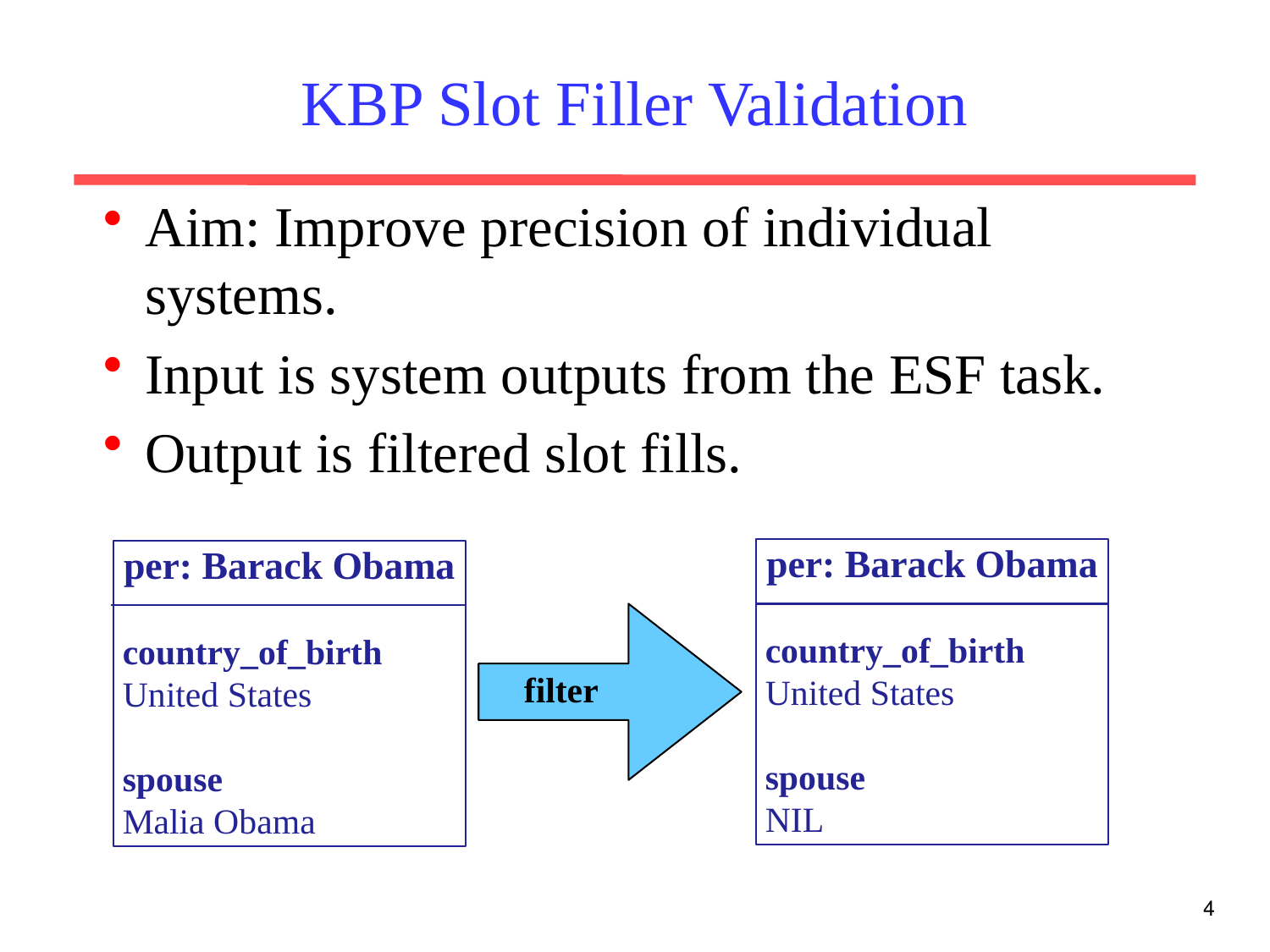

KBP Slot Filler Validation
Aim: Improve precision of individual systems.
Input is system outputs from the ESF task.
Output is filtered slot fills.
per: Barack Obama

 country_of_birth
 United States

 spouse
 NIL

per: Barack Obama

 country_of_birth
 United States

 spouse
 Malia Obama

filter
4